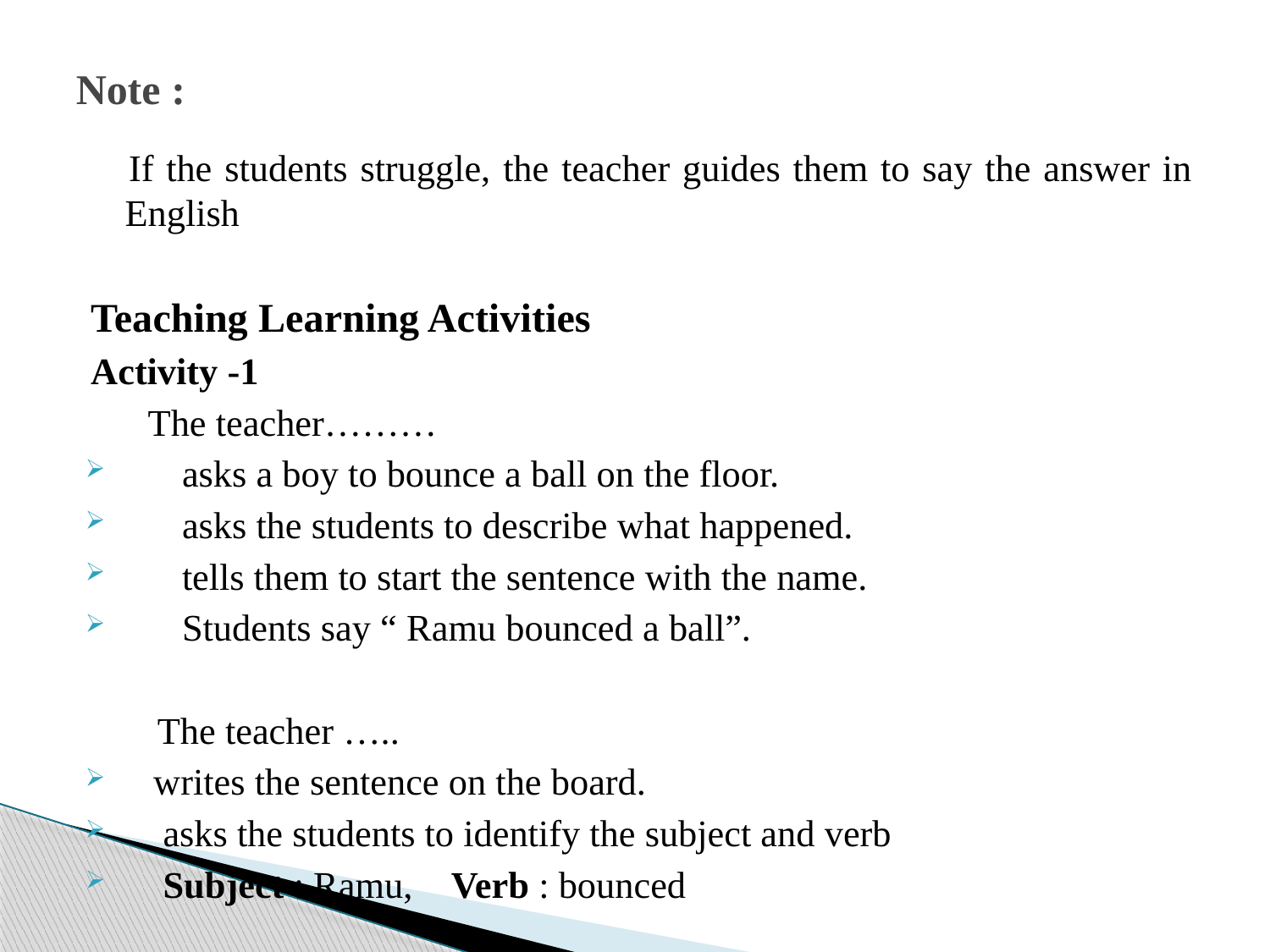

# Note :
   If the students struggle, the teacher guides them to say the answer in English

Teaching Learning Activities
Activity -1
      The teacher………
      asks a boy to bounce a ball on the floor.
      asks the students to describe what happened.
      tells them to start the sentence with the name.
      Students say “ Ramu bounced a ball”.

       The teacher …..
   writes the sentence on the board.
    asks the students to identify the subject and verb
    Subject : Ramu,    Verb : bounced